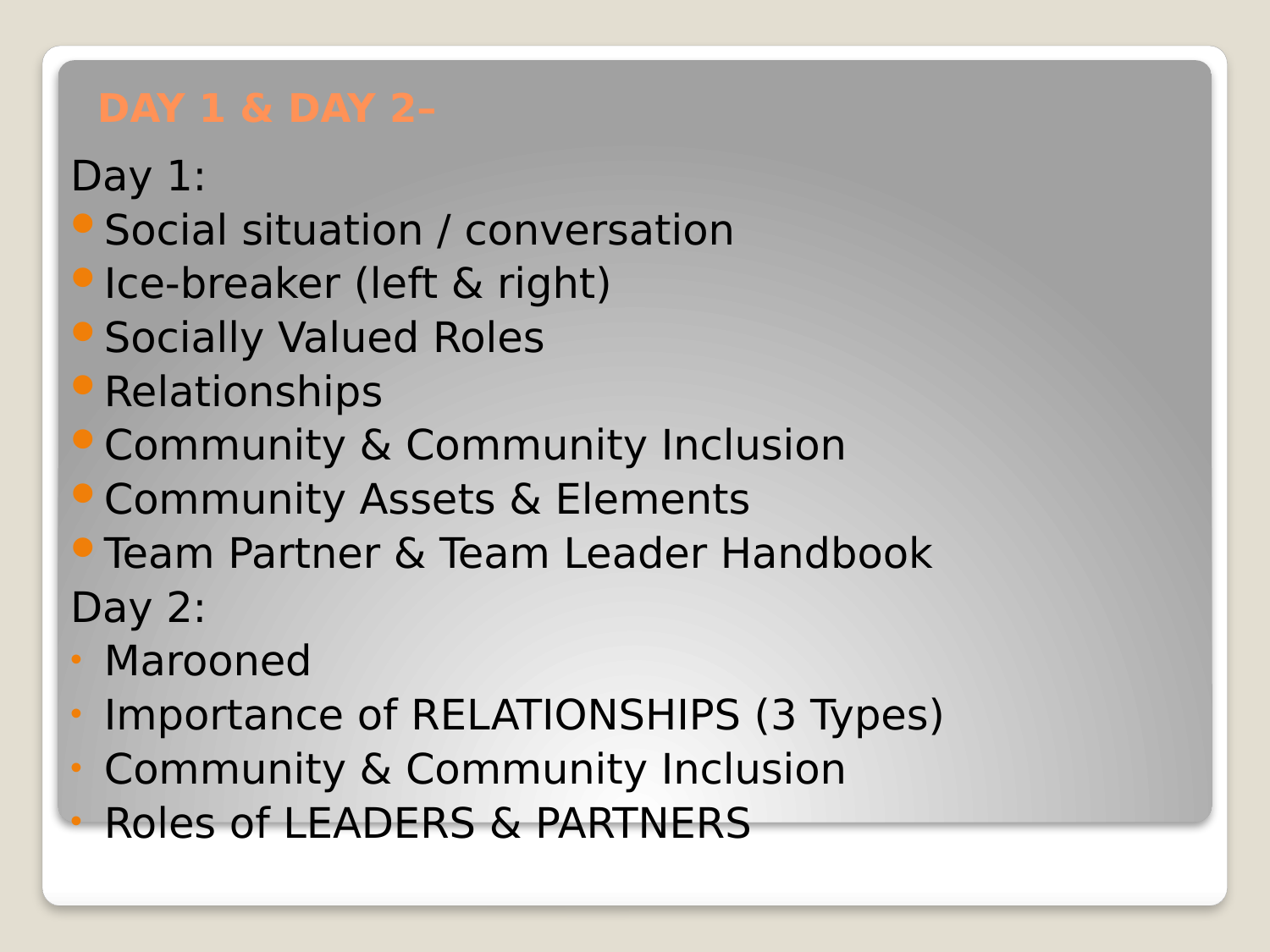

# DAY 1 & DAY 2–
Day 1:
Social situation / conversation
Ice-breaker (left & right)
Socially Valued Roles
Relationships
Community & Community Inclusion
Community Assets & Elements
Team Partner & Team Leader Handbook
Day 2:
Marooned
Importance of RELATIONSHIPS (3 Types)
Community & Community Inclusion
Roles of LEADERS & PARTNERS